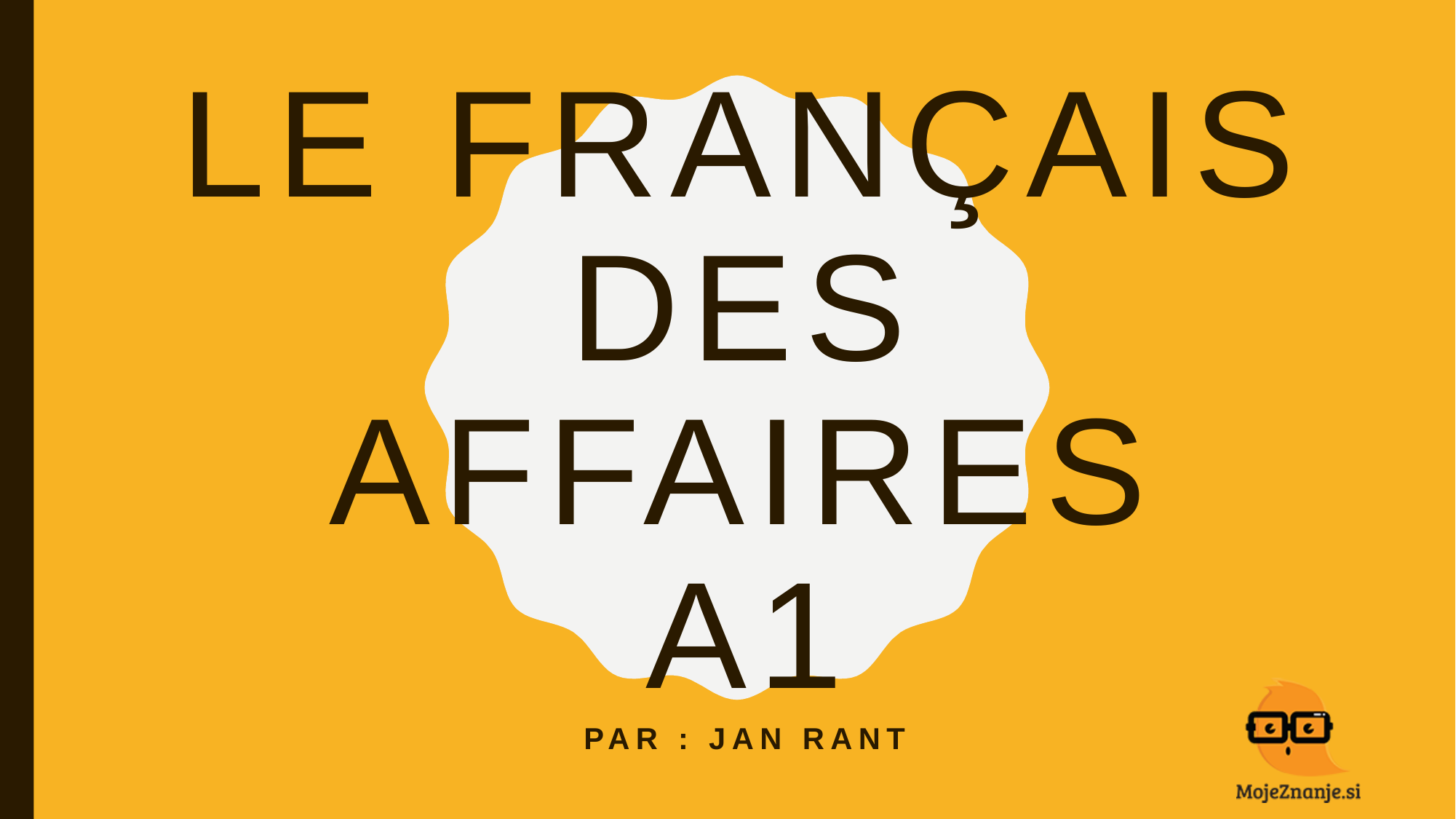

# Le français des affaires A1
Par : Jan Rant